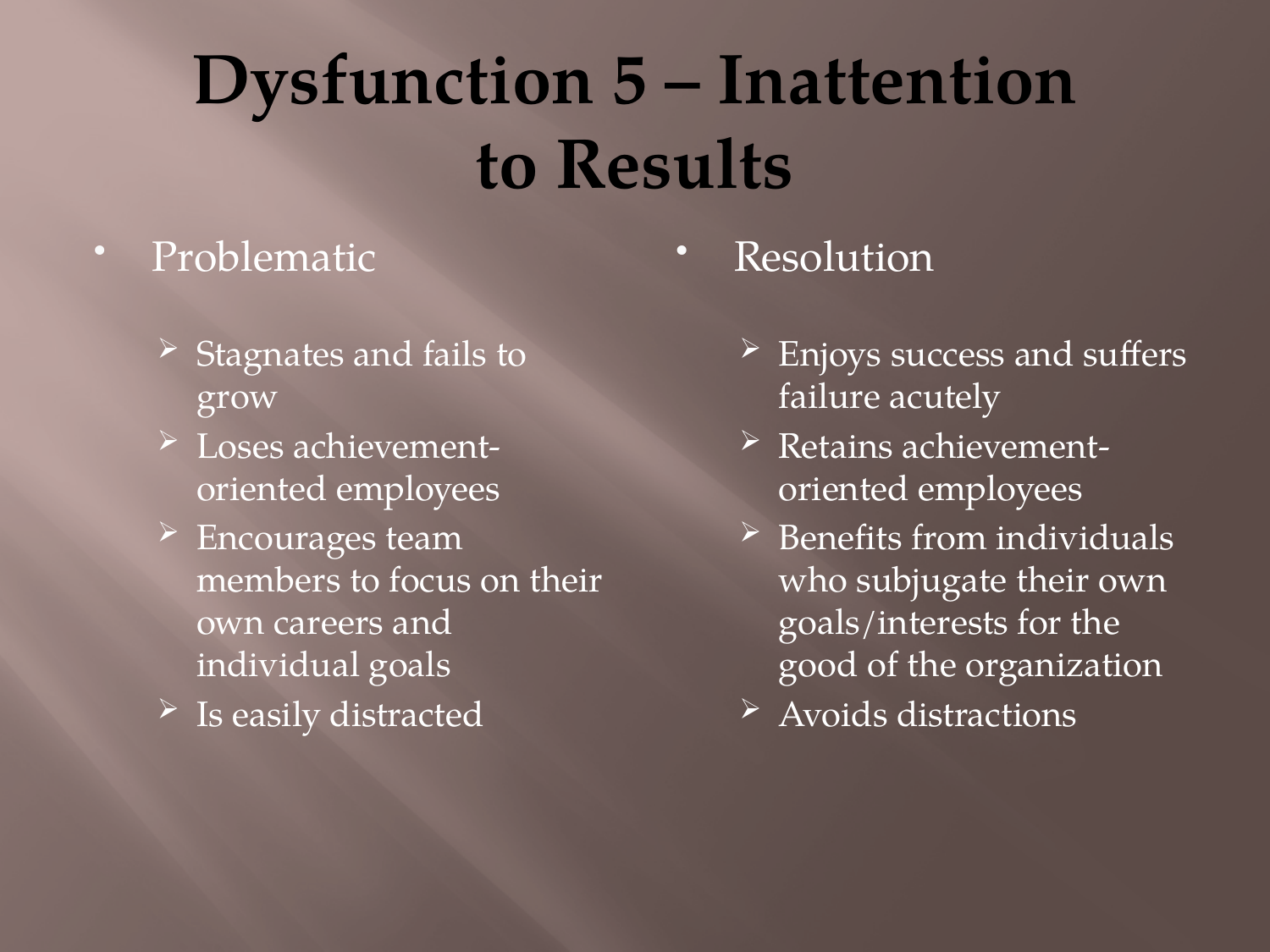

# Dysfunction 5 – Inattention to Results
Problematic

Stagnates and fails to grow
Loses achievement-oriented employees
Encourages team members to focus on their own careers and individual goals
Is easily distracted
Resolution

Enjoys success and suffers failure acutely
Retains achievement-oriented employees
Benefits from individuals who subjugate their own goals/interests for the good of the organization
Avoids distractions